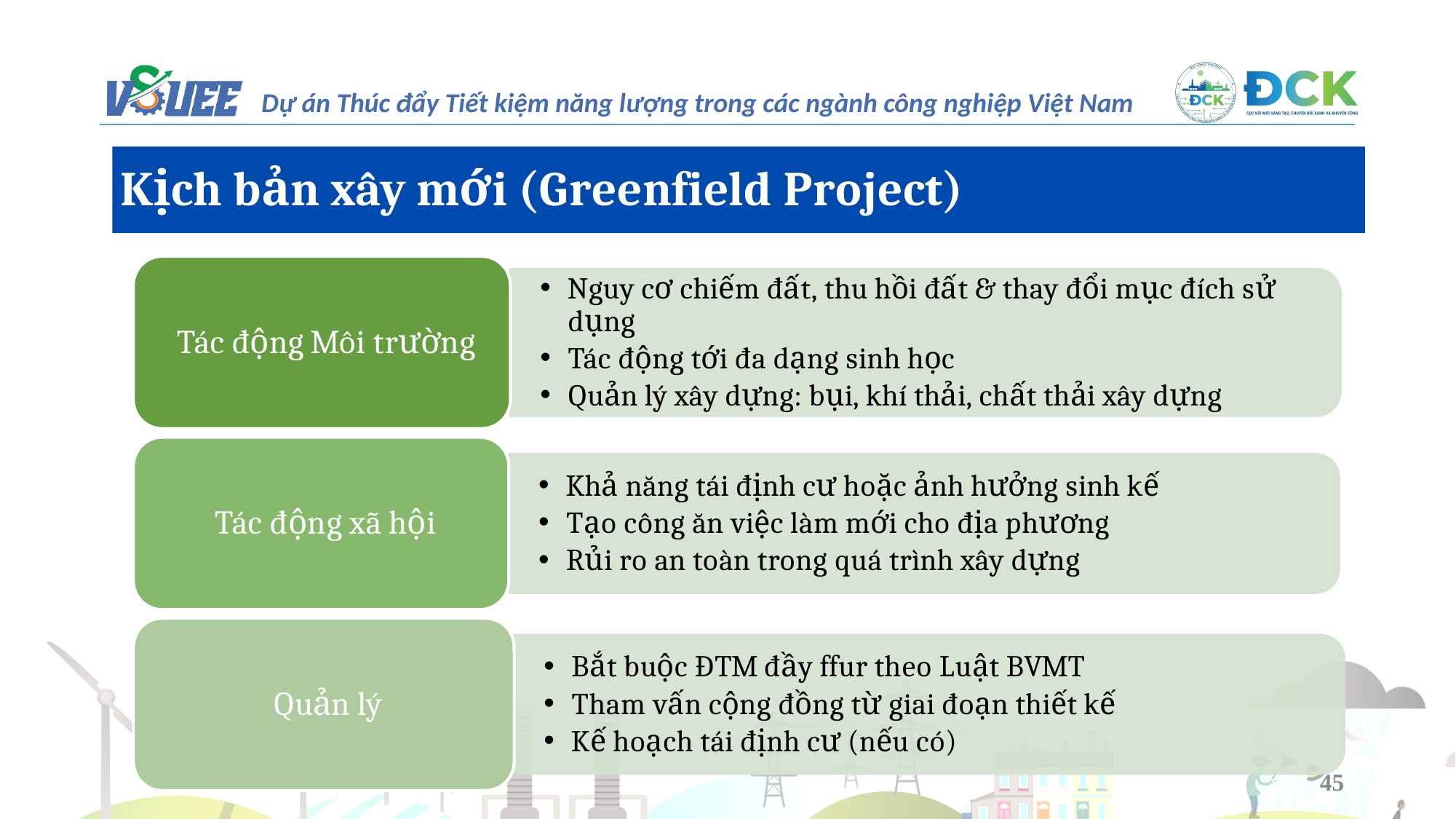

Kịch bản xây mới (Greenfield Project)
Nguy cơ chiếm đất, thu hồi đất & thay đổi mục đích sử dụng
Tác động tới đa dạng sinh học
Quản lý xây dựng: bụi, khí thải, chất thải xây dựng
Tác động Môi trường
Khả năng tái định cư hoặc ảnh hưởng sinh kế
Tạo công ăn việc làm mới cho địa phương
Rủi ro an toàn trong quá trình xây dựng
Tác động xã hội
Bắt buộc ĐTM đầy ffur theo Luật BVMT
Tham vấn cộng đồng từ giai đoạn thiết kế
Kế hoạch tái định cư (nếu có)
Quản lý
45